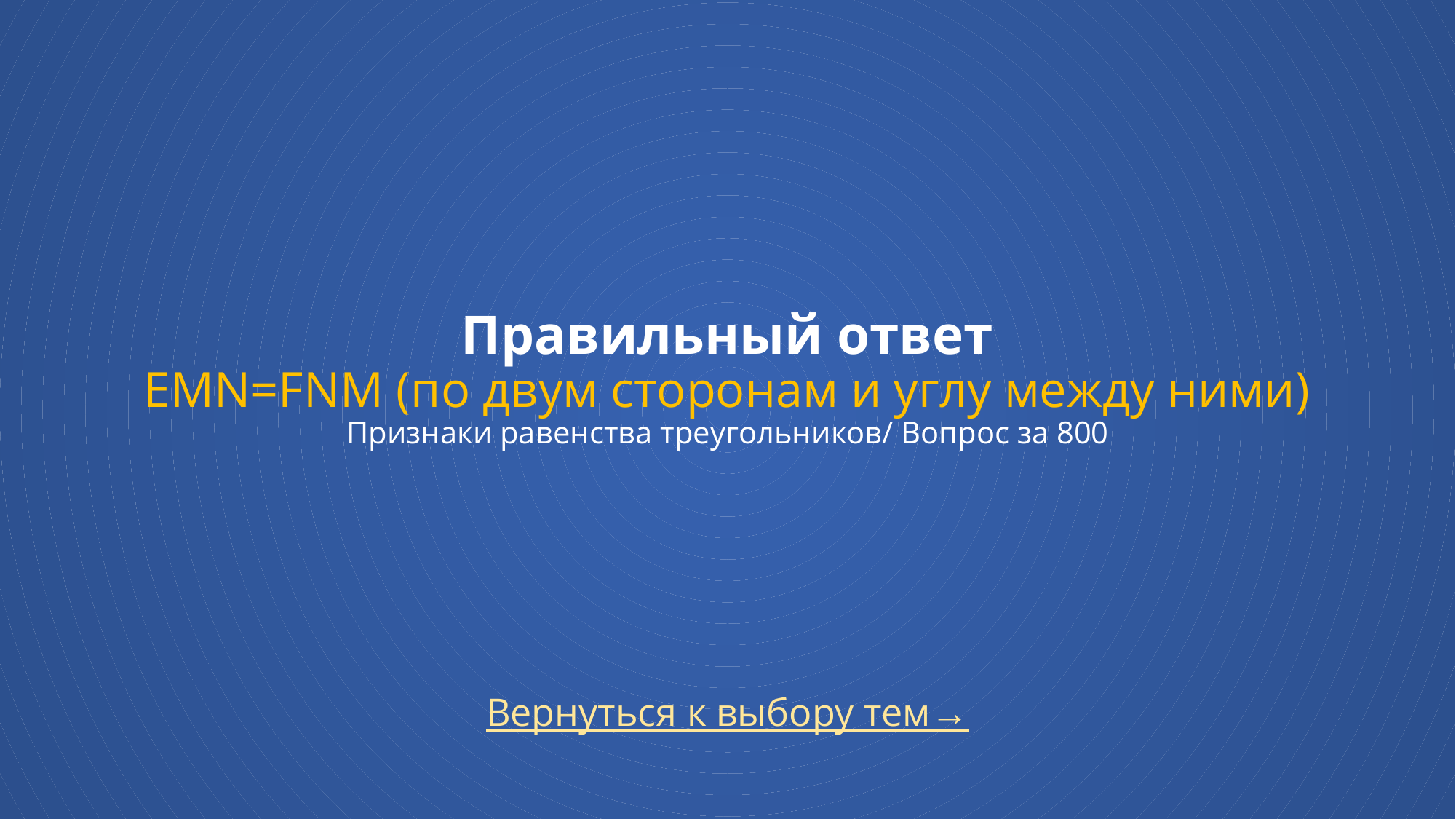

# Правильный ответ EMN=FNM (по двум сторонам и углу между ними) Признаки равенства треугольников/ Вопрос за 800
Вернуться к выбору тем→